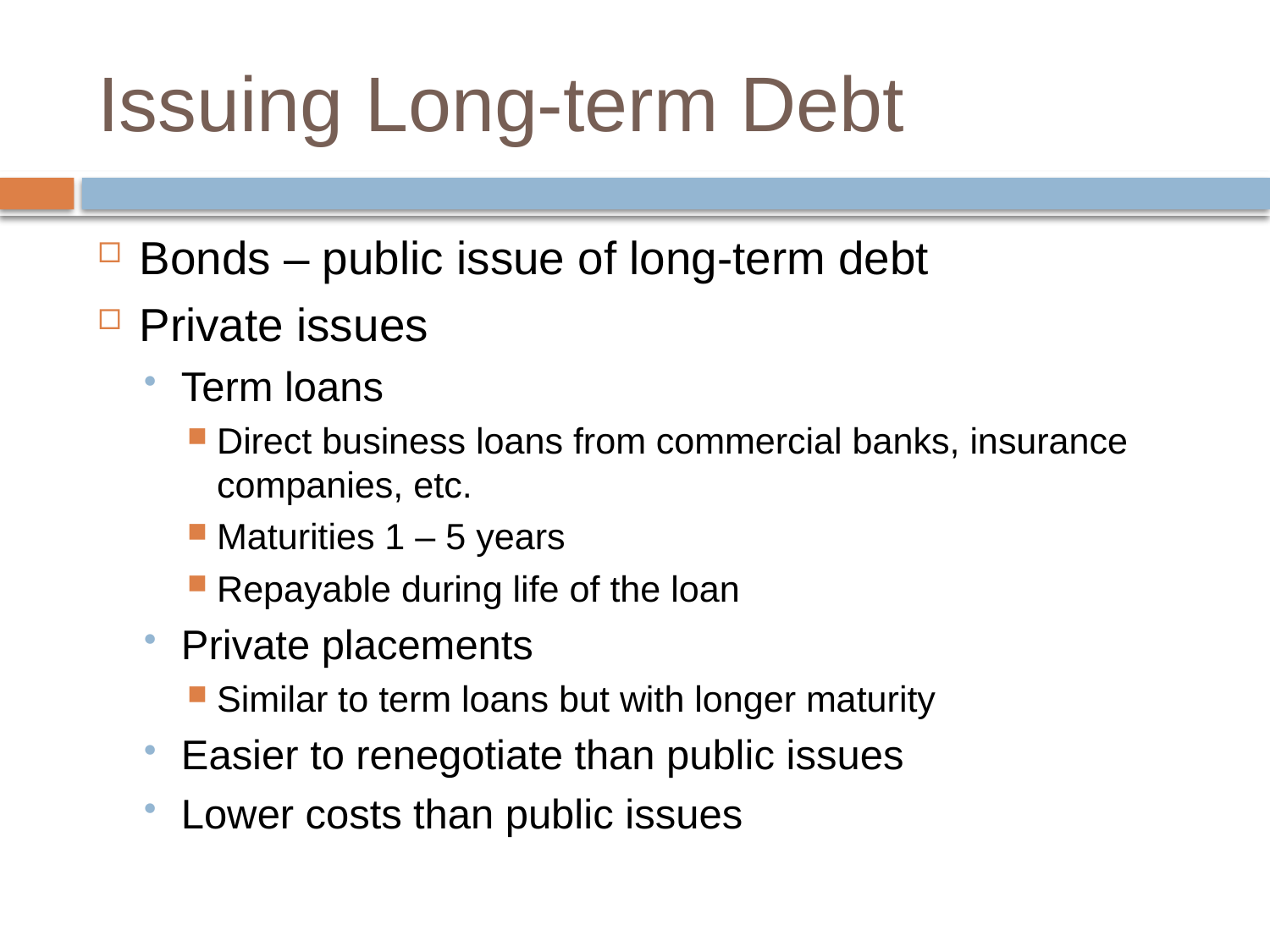

# Issuing Long-term Debt
Bonds – public issue of long-term debt
Private issues
Term loans
Direct business loans from commercial banks, insurance companies, etc.
Maturities 1 – 5 years
Repayable during life of the loan
Private placements
Similar to term loans but with longer maturity
Easier to renegotiate than public issues
Lower costs than public issues